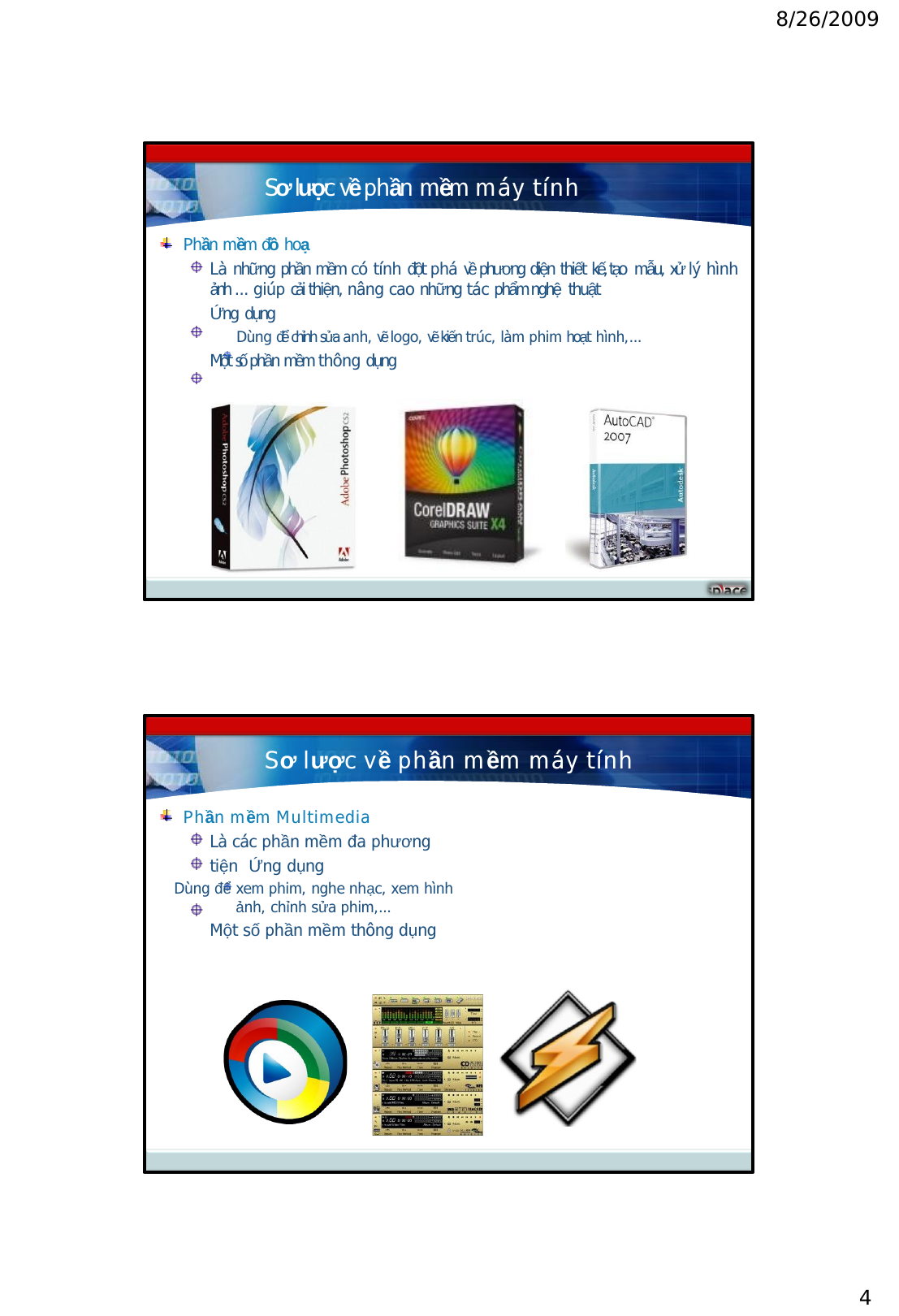

8/26/2009

Sơ lược về phần mềm máy tính

Phần mềm đồ hoạ
Là những phần mềm có tính đột phá về phương diện thiết kế, tạo  mẫu, xử lý hình ảnh … giúp cải thiện, nâng cao những tác phẩm nghệ  thuật
Ứng dụng
Dùng để chỉnh sửa anh, vẽ logo, vẽ kiến trúc, làm phim hoạt hình,…
Một số phần mềm thông dụng

Sơ lược về phần mềm máy tính

Phần mềm Multimedia
Là các phần mềm đa phương tiện  Ứng dụng
Dùng để xem phim, nghe nhạc, xem hình ảnh, chỉnh sửa phim,…
Một số phần mềm thông dụng

4